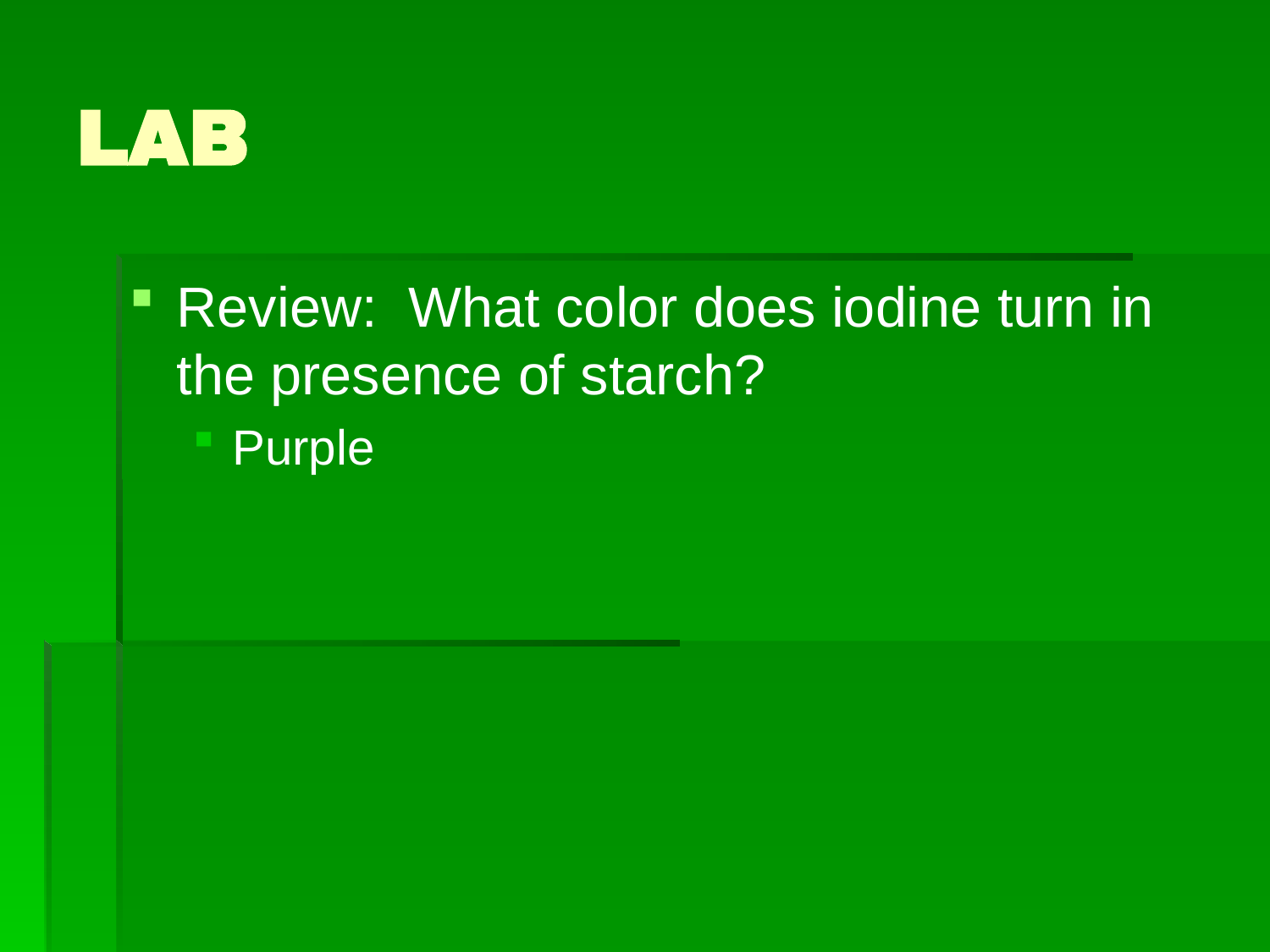

# LAB
Review:  What color does iodine turn in the presence of starch?
Purple